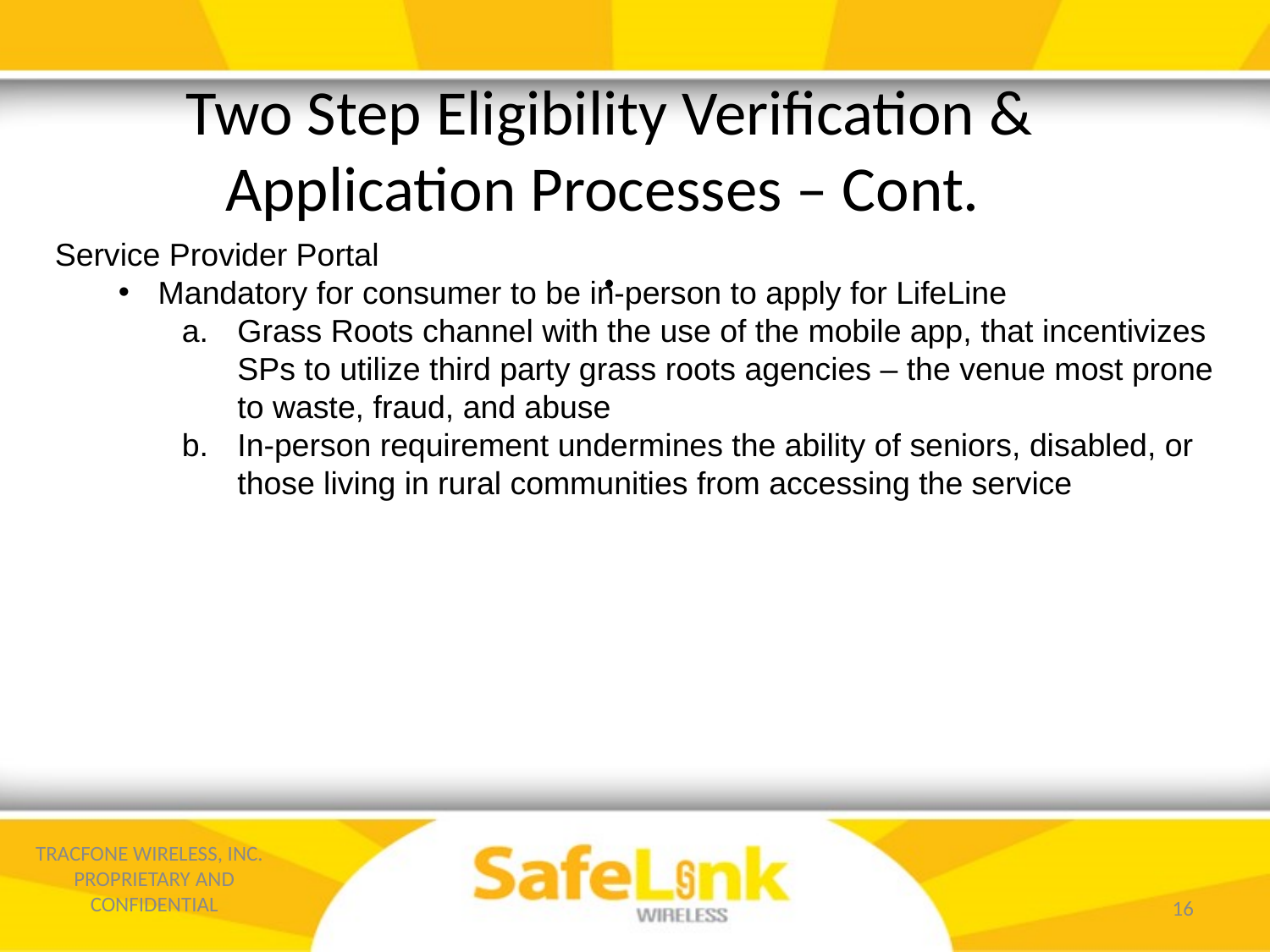

Two Step Eligibility Verification & Application Processes – Cont.
.

Service Provider Portal
Mandatory for consumer to be in-person to apply for LifeLine
Grass Roots channel with the use of the mobile app, that incentivizes SPs to utilize third party grass roots agencies – the venue most prone to waste, fraud, and abuse
In-person requirement undermines the ability of seniors, disabled, or those living in rural communities from accessing the service

TRACFONE WIRELESS, INC.   PROPRIETARY AND CONFIDENTIAL
16